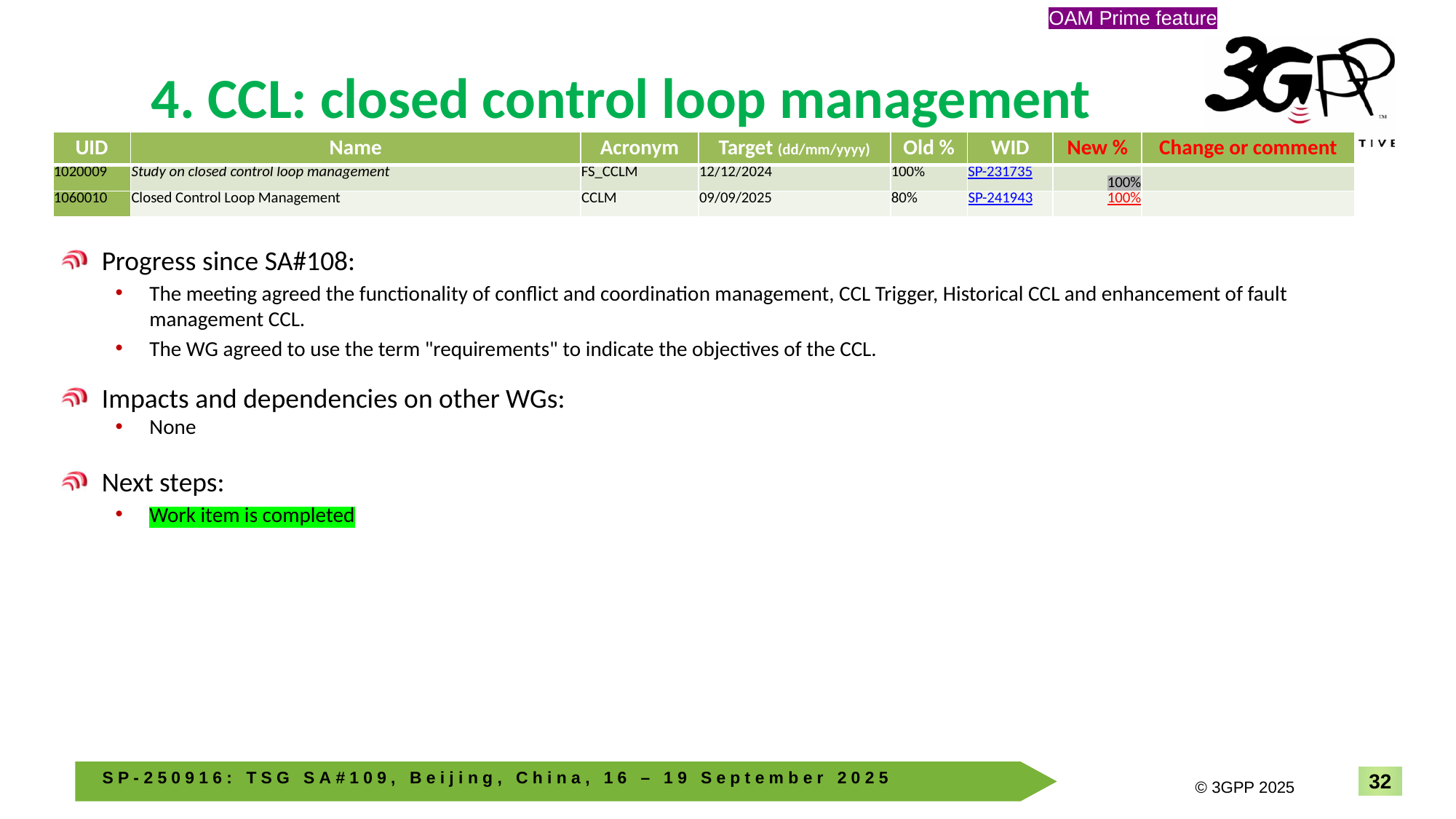

OAM Prime feature
# 4. CCL: closed control loop management
| UID | Name | Acronym | Target (dd/mm/yyyy) | Old % | WID | New % | Change or comment |
| --- | --- | --- | --- | --- | --- | --- | --- |
| 1020009 | Study on closed control loop management | FS\_CCLM | 12/12/2024 | 100% | SP-231735 | 100% |  |
| 1060010 | Closed Control Loop Management | CCLM | 09/09/2025 | 80% | SP-241943 | 100% |  |
Progress since SA#108:
The meeting agreed the functionality of conflict and coordination management, CCL Trigger, Historical CCL and enhancement of fault management CCL.
The WG agreed to use the term "requirements" to indicate the objectives of the CCL.

Impacts and dependencies on other WGs:
None

Next steps:
Work item is completed